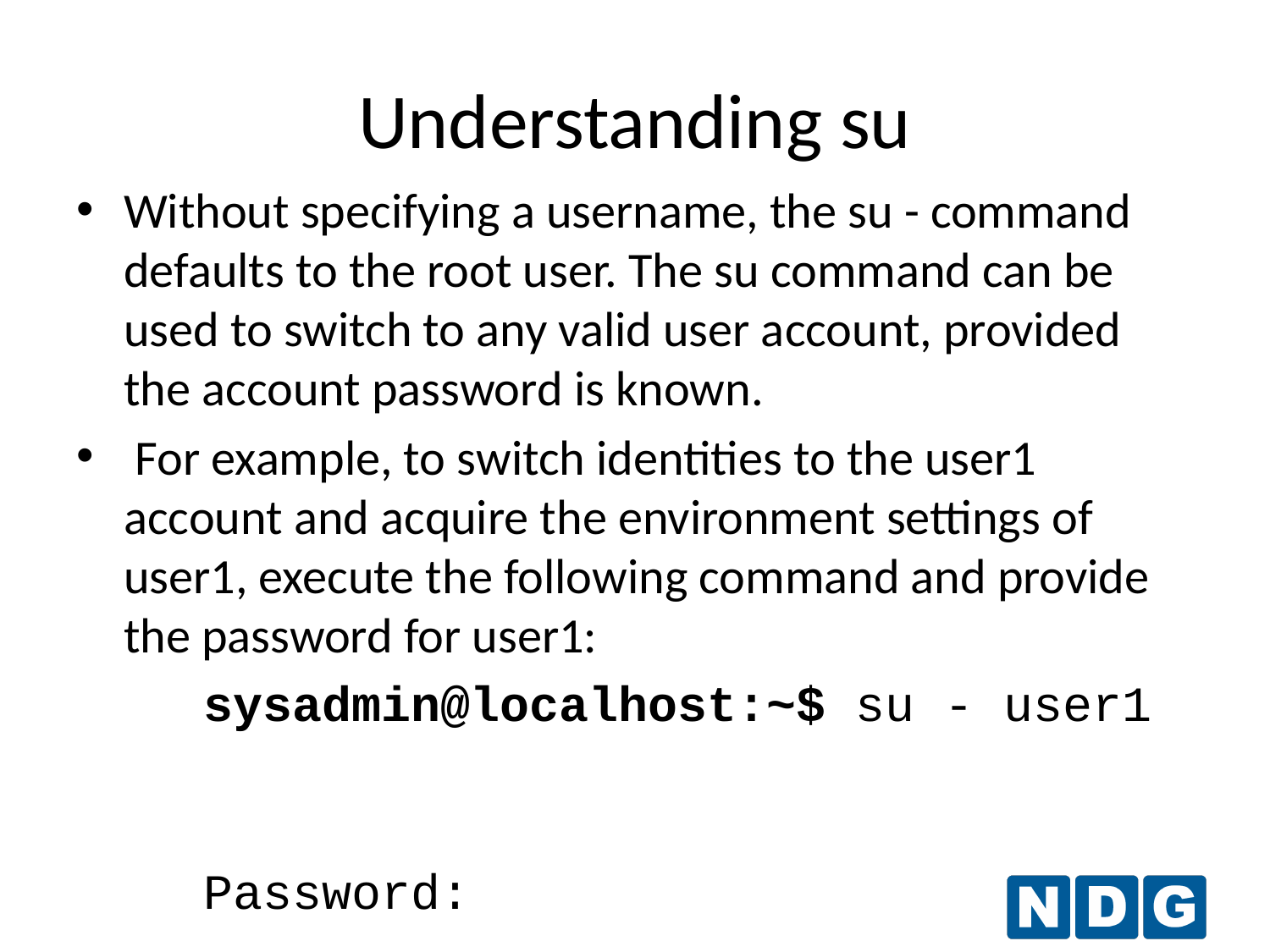

# Understanding su
Without specifying a username, the su - command defaults to the root user. The su command can be used to switch to any valid user account, provided the account password is known.
 For example, to switch identities to the user1 account and acquire the environment settings of user1, execute the following command and provide the password for user1:
	sysadmin@localhost:~$ su - user1
	Password:
	user1@localhost:~$